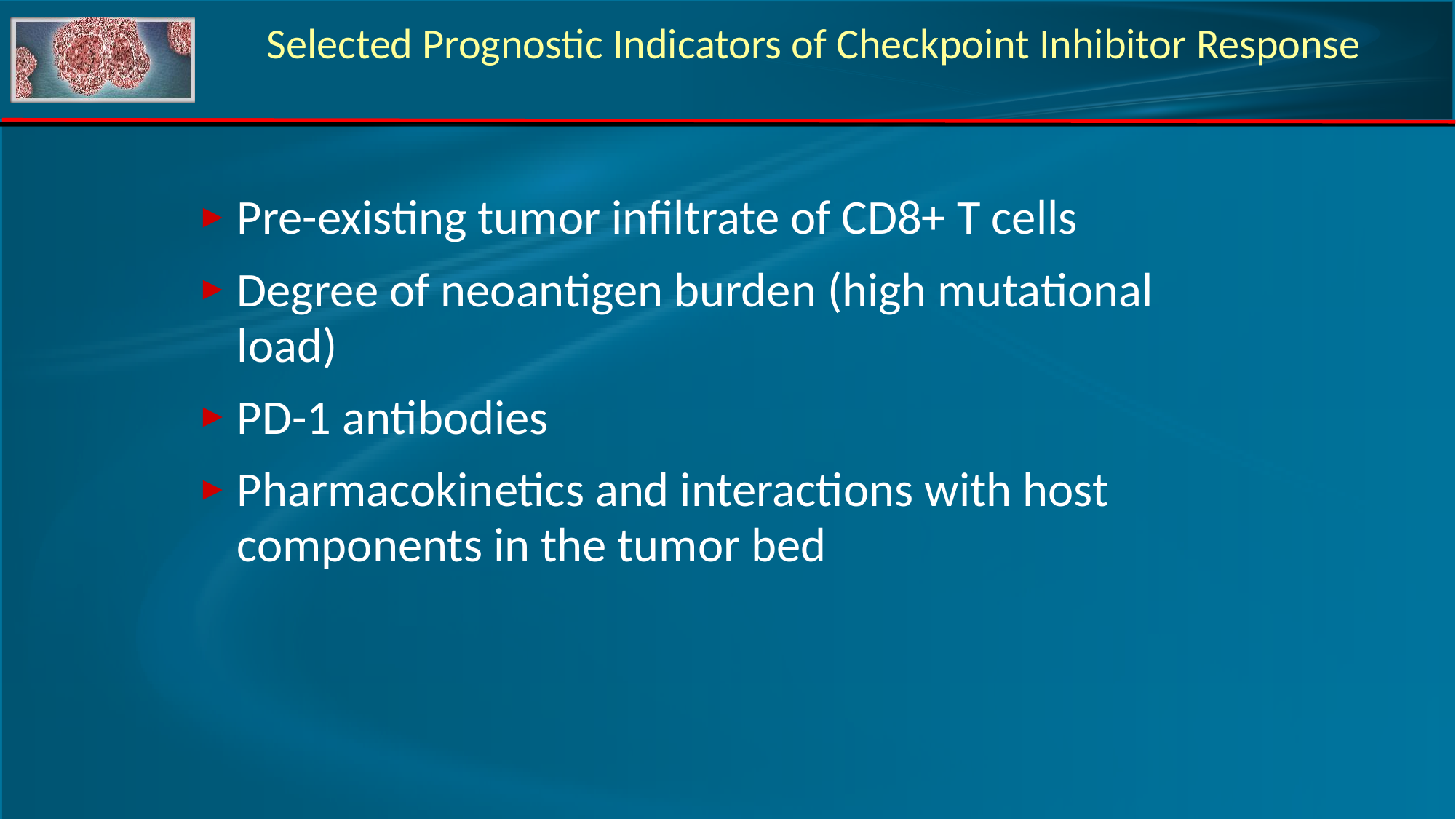

# Selected Prognostic Indicators of Checkpoint Inhibitor Response
Pre-existing tumor infiltrate of CD8+ T cells
Degree of neoantigen burden (high mutational load)
PD-1 antibodies
Pharmacokinetics and interactions with host components in the tumor bed